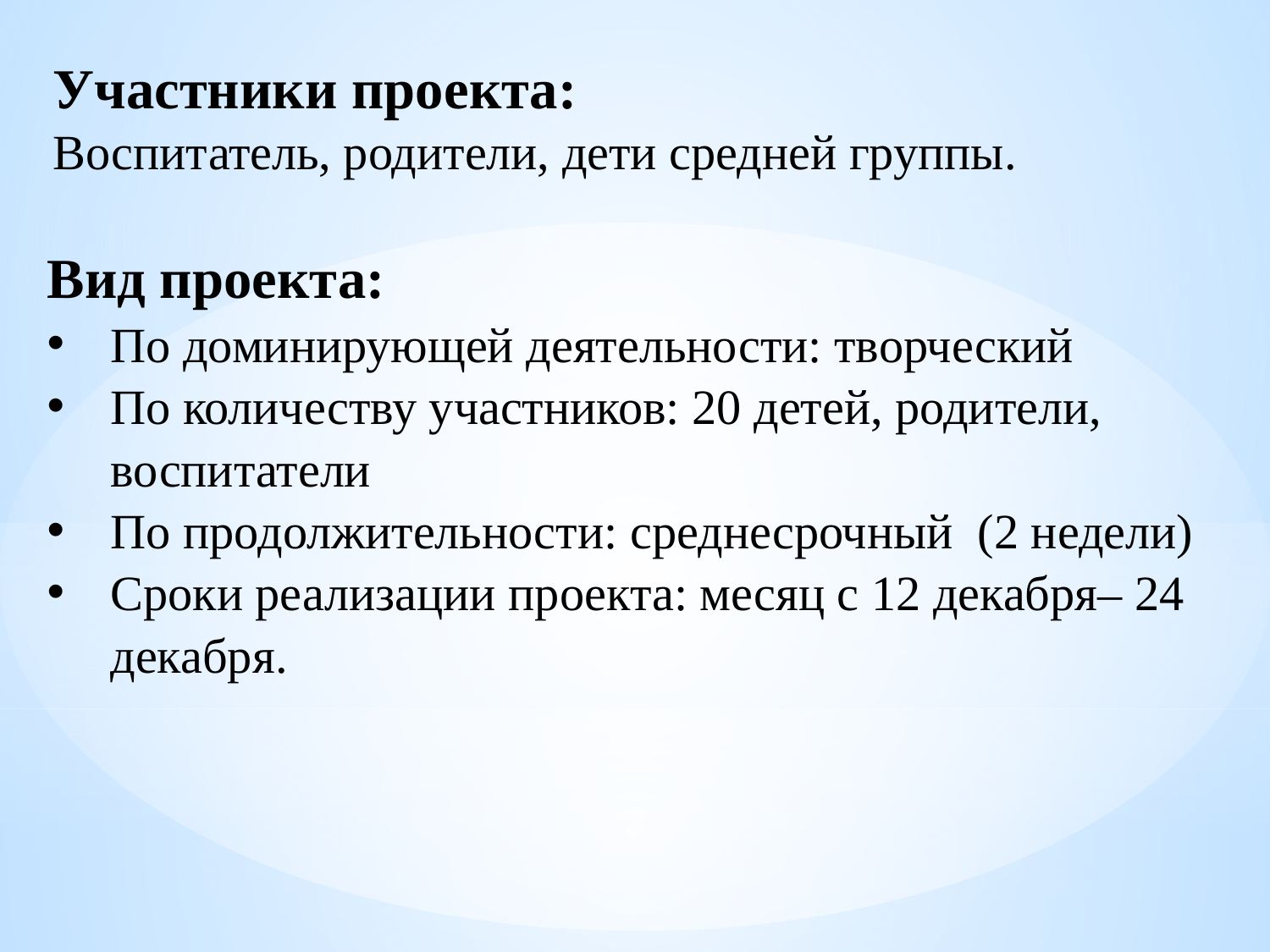

Участники проекта:
Воспитатель, родители, дети средней группы.
Вид проекта:
По доминирующей деятельности: творческий
По количеству участников: 20 детей, родители,  воспитатели
По продолжительности: среднесрочный  (2 недели)
Сроки реализации проекта: месяц с 12 декабря– 24 декабря.